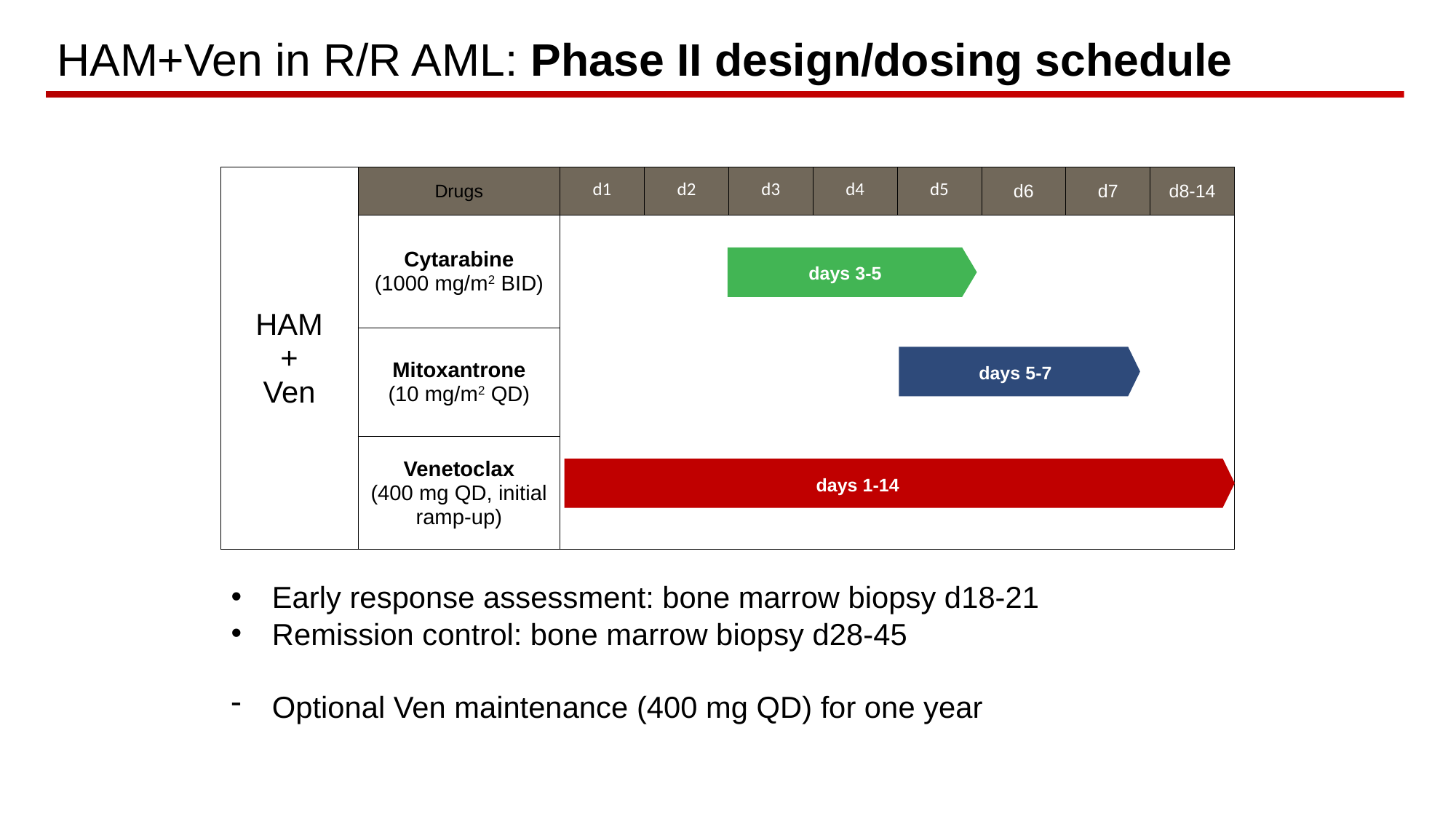

HAM+Ven in R/R AML: Phase II design/dosing schedule

| HAM + Ven | Drugs | d1 | d2 | d3 | d4 | d5 | d6 | d7 | d8-14 |
| --- | --- | --- | --- | --- | --- | --- | --- | --- | --- |
|  | Cytarabine (1000 mg/m2 BID) |  |  |  |  |  |  |  |  |
|  | Mitoxantrone (10 mg/m2 QD) |  |  |  |  |  |  |  |  |
|  | Venetoclax (400 mg QD, initial ramp-up) |  |  |  |  |  |  |  |  |

days 3-5

days 5-7

days 1-14
Early response assessment: bone marrow biopsy d18-21
Remission control: bone marrow biopsy d28-45

Optional Ven maintenance (400 mg QD) for one year